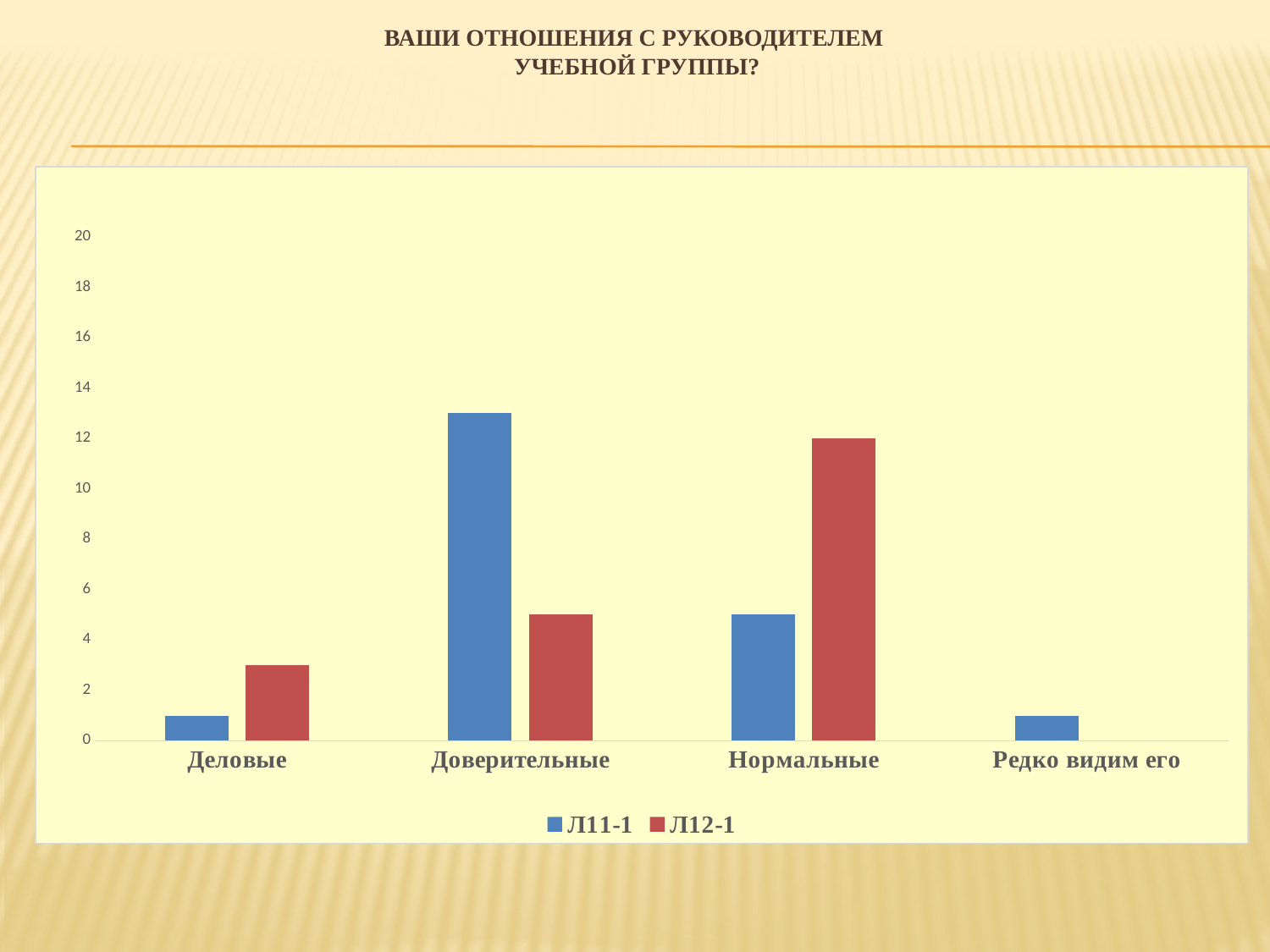

# Ваши отношения с руководителем учебной группы?

### Chart

| Category | Л11-1 | Л12-1 |
|---|---|---|
| Деловые | 1.0 | 3.0 |
| Доверительные | 13.0 | 5.0 |
| Нормальные | 5.0 | 12.0 |
| Редко видим его | 1.0 | None |